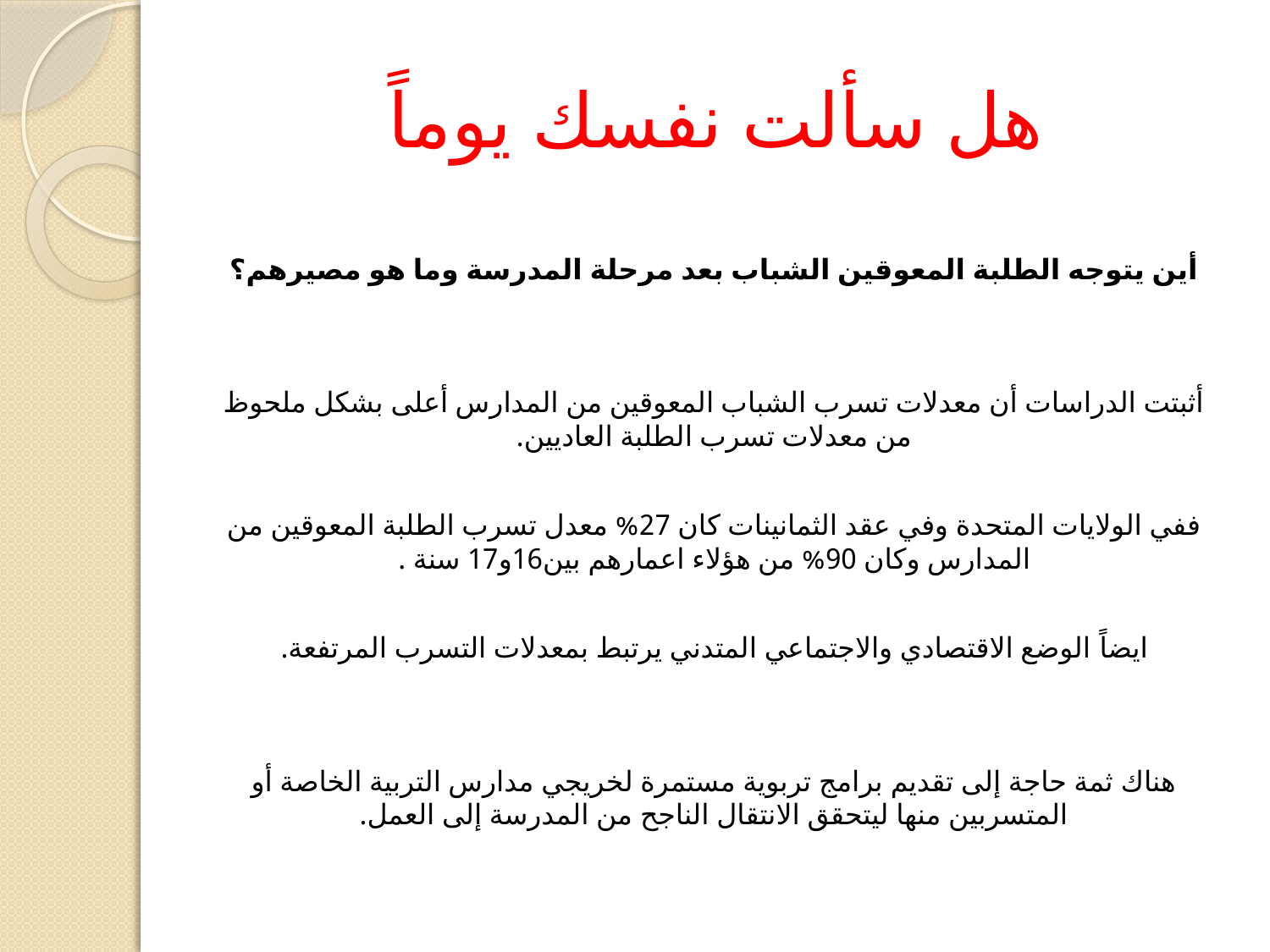

# هل سألت نفسك يوماً

أين يتوجه الطلبة المعوقين الشباب بعد مرحلة المدرسة وما هو مصيرهم؟

أثبتت الدراسات أن معدلات تسرب الشباب المعوقين من المدارس أعلى بشكل ملحوظ من معدلات تسرب الطلبة العاديين.

ففي الولايات المتحدة وفي عقد الثمانينات كان 27% معدل تسرب الطلبة المعوقين من المدارس وكان 90% من هؤلاء اعمارهم بين16و17 سنة .

ايضاً الوضع الاقتصادي والاجتماعي المتدني يرتبط بمعدلات التسرب المرتفعة.

هناك ثمة حاجة إلى تقديم برامج تربوية مستمرة لخريجي مدارس التربية الخاصة أو المتسربين منها ليتحقق الانتقال الناجح من المدرسة إلى العمل.